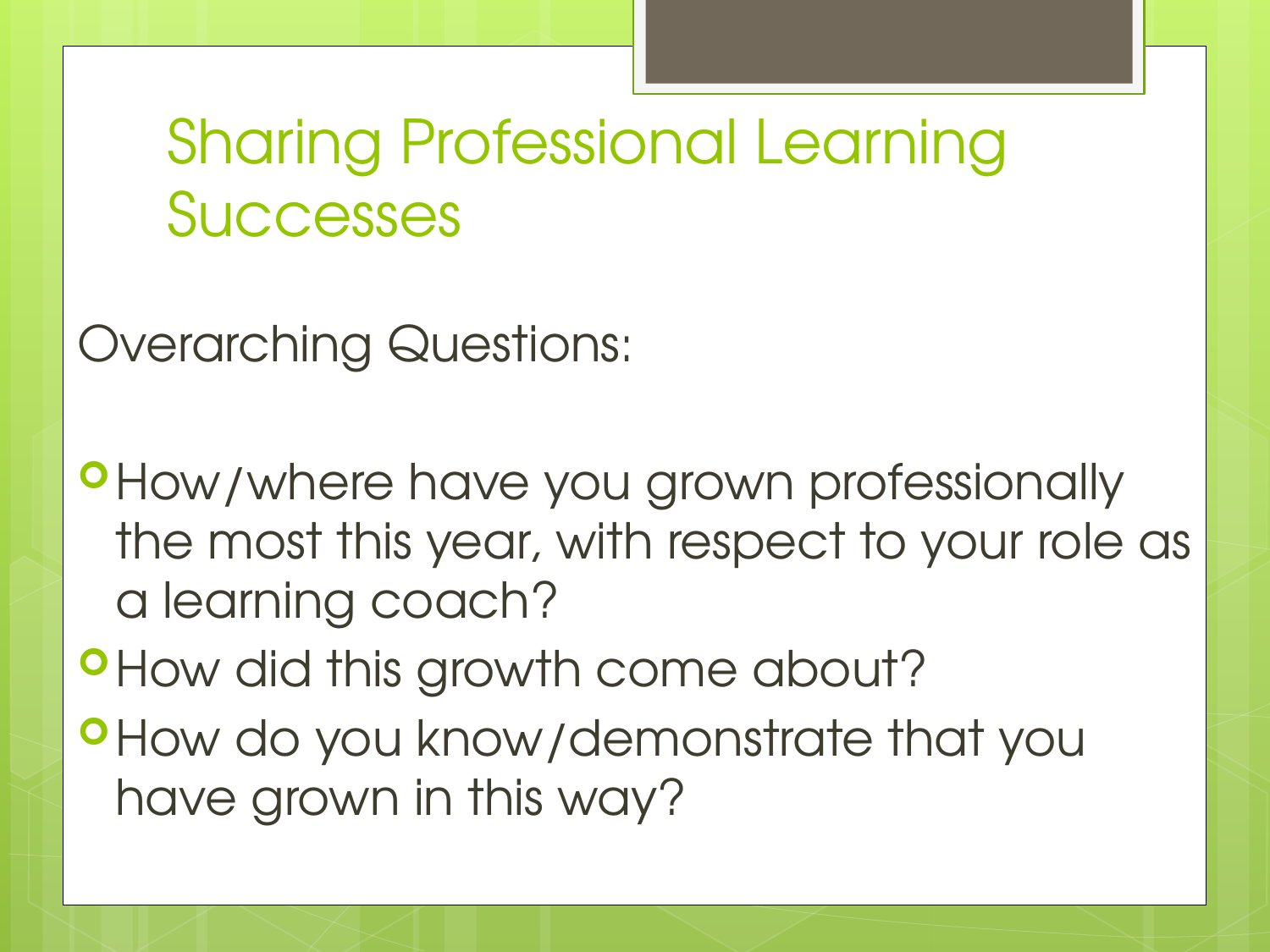

# Sharing Professional Learning Successes
Overarching Questions:

How/where have you grown professionally the most this year, with respect to your role as a learning coach?
How did this growth come about?
How do you know/demonstrate that you have grown in this way?